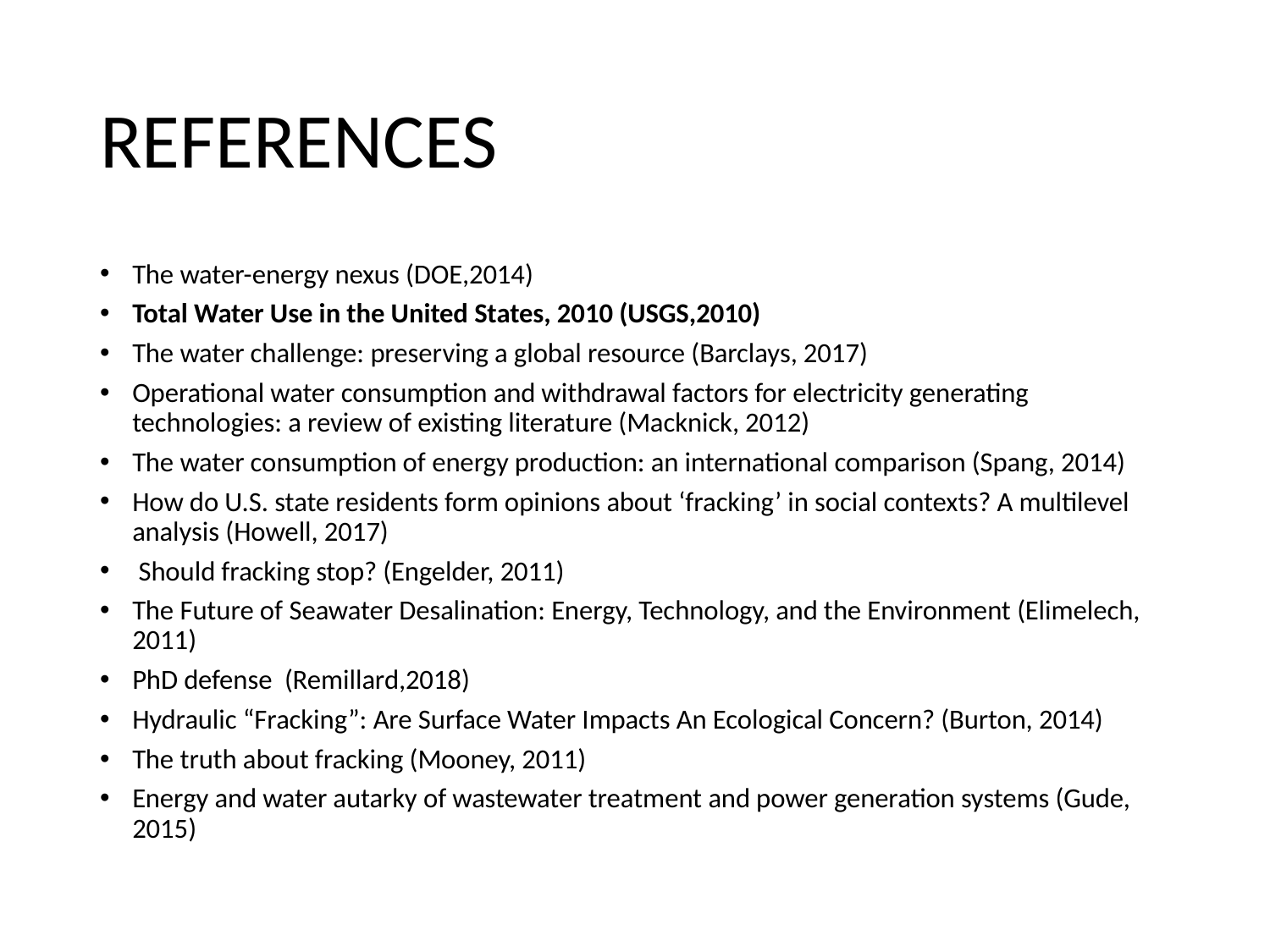

# REFERENCES
The water-energy nexus (DOE,2014)
Total Water Use in the United States, 2010 (USGS,2010)
The water challenge: preserving a global resource (Barclays, 2017)
Operational water consumption and withdrawal factors for electricity generating technologies: a review of existing literature (Macknick, 2012)
The water consumption of energy production: an international comparison (Spang, 2014)
How do U.S. state residents form opinions about ‘fracking’ in social contexts? A multilevel analysis (Howell, 2017)
 Should fracking stop? (Engelder, 2011)
The Future of Seawater Desalination: Energy, Technology, and the Environment (Elimelech, 2011)
PhD defense  (Remillard,2018)
Hydraulic “Fracking”: Are Surface Water Impacts An Ecological Concern? (Burton, 2014)
The truth about fracking (Mooney, 2011)
Energy and water autarky of wastewater treatment and power generation systems (Gude, 2015)